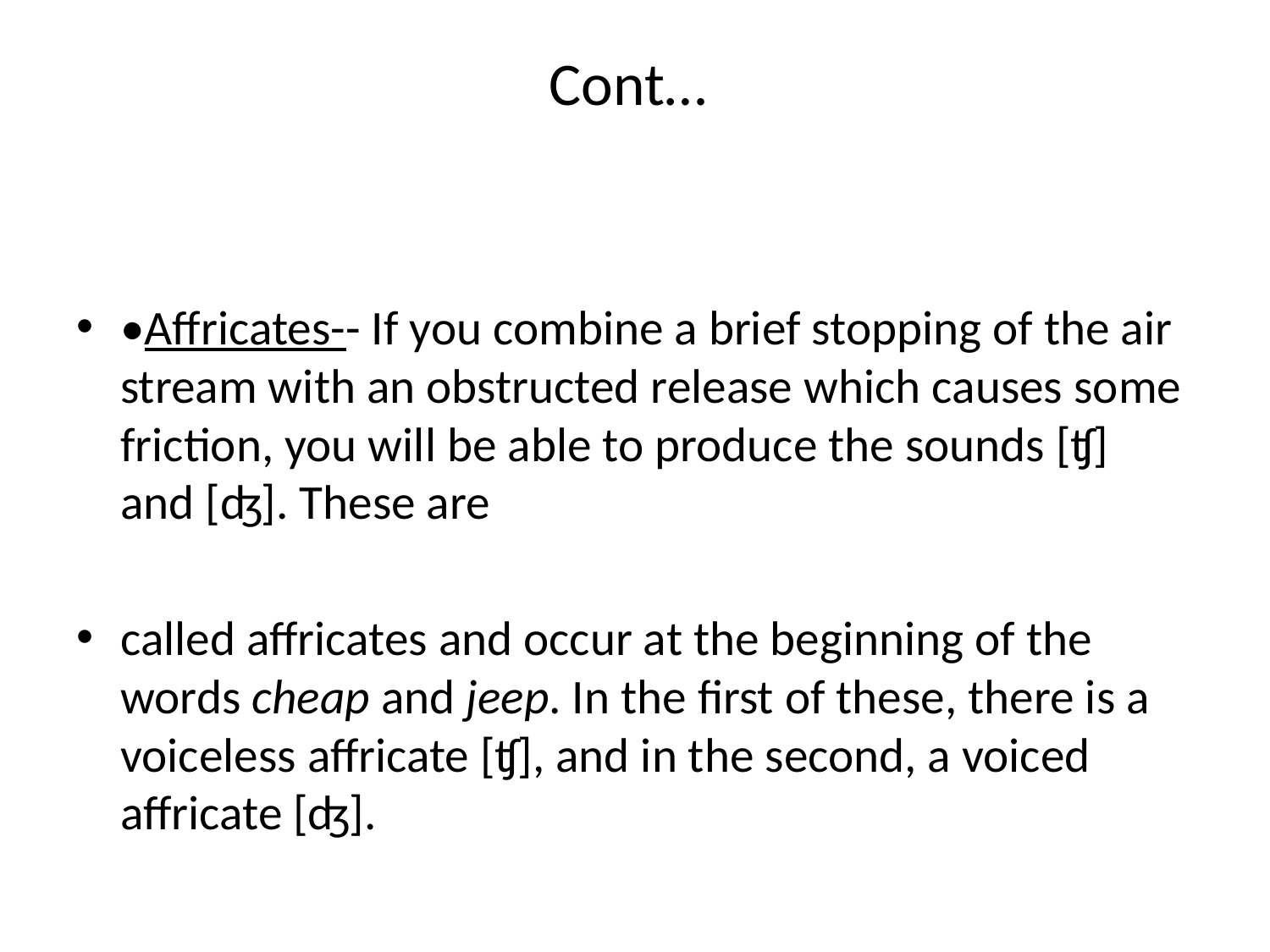

# Cont…

•Affricates-- If you combine a brief stopping of the air stream with an obstructed release which causes some friction, you will be able to produce the sounds [ʧ] and [ʤ]. These are

called affricates and occur at the beginning of the words cheap and jeep. In the first of these, there is a voiceless affricate [ʧ], and in the second, a voiced affricate [ʤ].